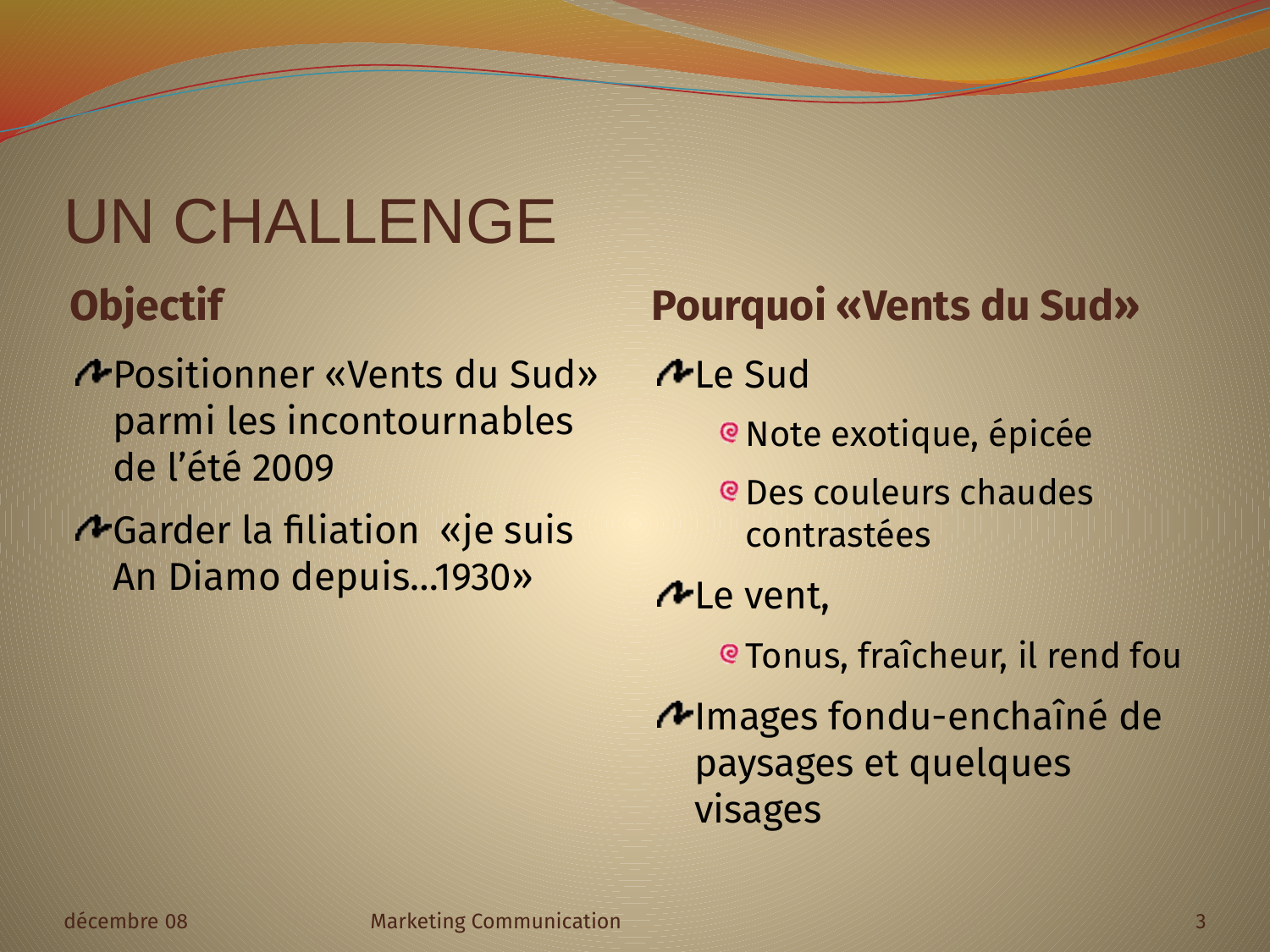

# Un challenge
Objectif
Pourquoi «Vents du Sud»
Positionner «Vents du Sud» parmi les incontournables de l’été 2009
Garder la filiation  «je suis An Diamo depuis…1930»
Le Sud
Note exotique, épicée
Des couleurs chaudes contrastées
Le vent,
Tonus, fraîcheur, il rend fou
Images fondu-enchaîné de paysages et quelques visages

décembre 08
Marketing Communication
3